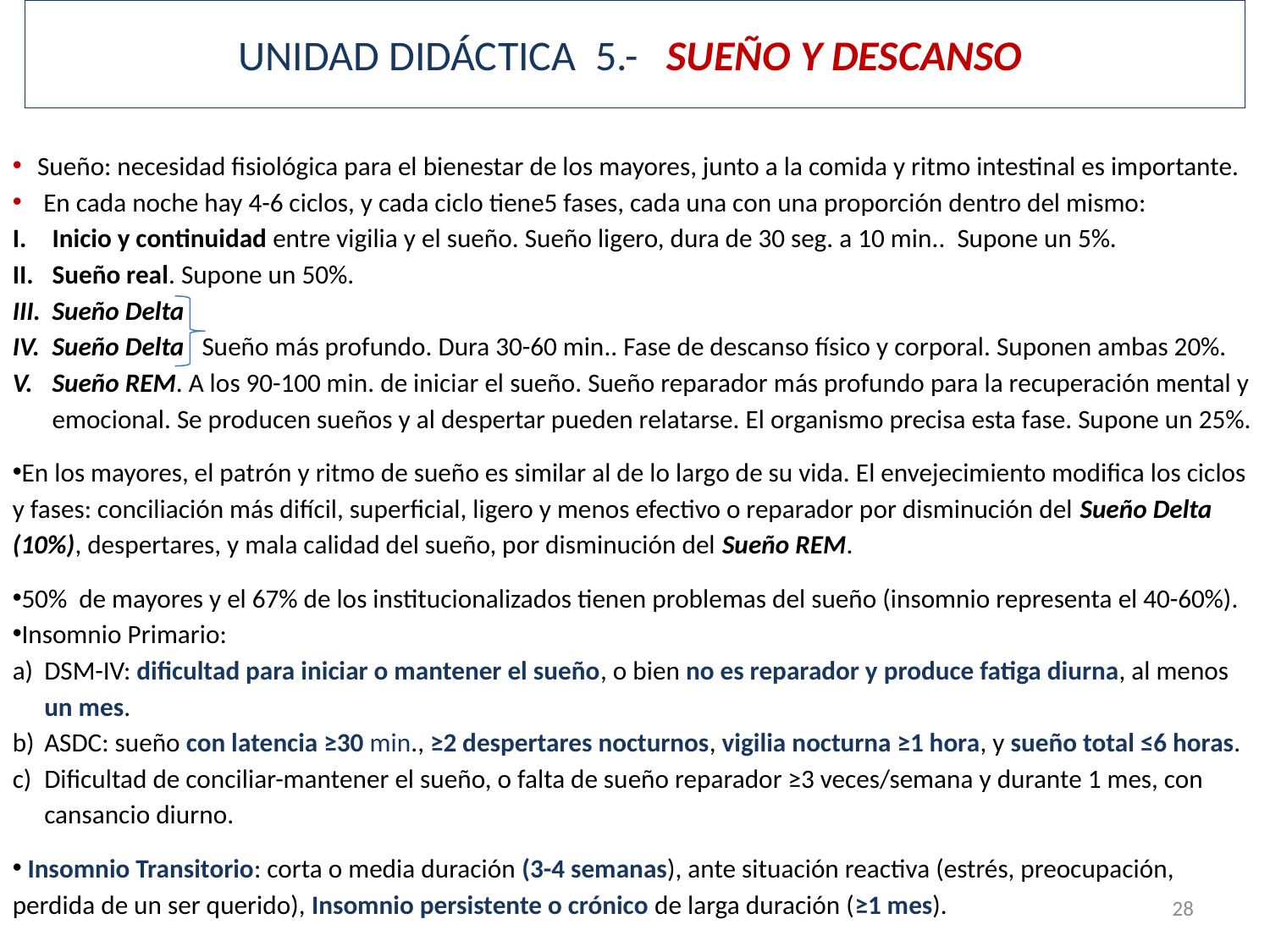

# UNIDAD DIDÁCTICA  5.-   SUEÑO Y DESCANSO

Sueño: necesidad fisiológica para el bienestar de los mayores, junto a la comida y ritmo intestinal es importante.
 En cada noche hay 4-6 ciclos, y cada ciclo tiene5 fases, cada una con una proporción dentro del mismo:
Inicio y continuidad entre vigilia y el sueño. Sueño ligero, dura de 30 seg. a 10 min..  Supone un 5%.
Sueño real. Supone un 50%.
Sueño Delta
Sueño Delta   Sueño más profundo. Dura 30-60 min.. Fase de descanso físico y corporal. Suponen ambas 20%.
Sueño REM. A los 90-100 min. de iniciar el sueño. Sueño reparador más profundo para la recuperación mental y emocional. Se producen sueños y al despertar pueden relatarse. El organismo precisa esta fase. Supone un 25%.
En los mayores, el patrón y ritmo de sueño es similar al de lo largo de su vida. El envejecimiento modifica los ciclos y fases: conciliación más difícil, superficial, ligero y menos efectivo o reparador por disminución del Sueño Delta (10%), despertares, y mala calidad del sueño, por disminución del Sueño REM.
50%  de mayores y el 67% de los institucionalizados tienen problemas del sueño (insomnio representa el 40-60%).
Insomnio Primario:
DSM-IV: dificultad para iniciar o mantener el sueño, o bien no es reparador y produce fatiga diurna, al menos un mes.
ASDC: sueño con latencia ≥30 min., ≥2 despertares nocturnos, vigilia nocturna ≥1 hora, y sueño total ≤6 horas.
Dificultad de conciliar-mantener el sueño, o falta de sueño reparador ≥3 veces/semana y durante 1 mes, con cansancio diurno.
 Insomnio Transitorio: corta o media duración (3-4 semanas), ante situación reactiva (estrés, preocupación, perdida de un ser querido), Insomnio persistente o crónico de larga duración (≥1 mes).

28